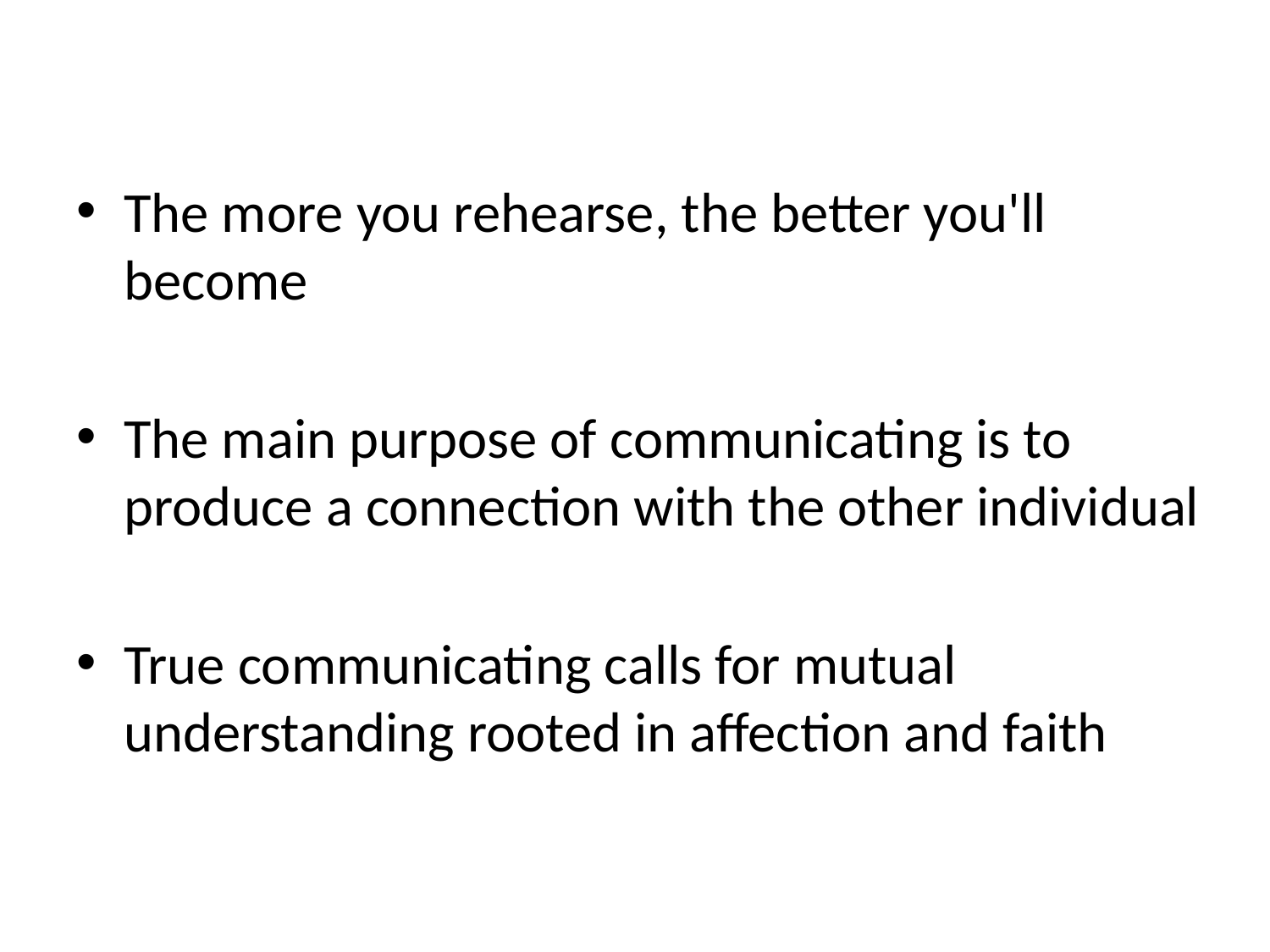

The more you rehearse, the better you'll become

The main purpose of communicating is to produce a connection with the other individual

True communicating calls for mutual understanding rooted in affection and faith